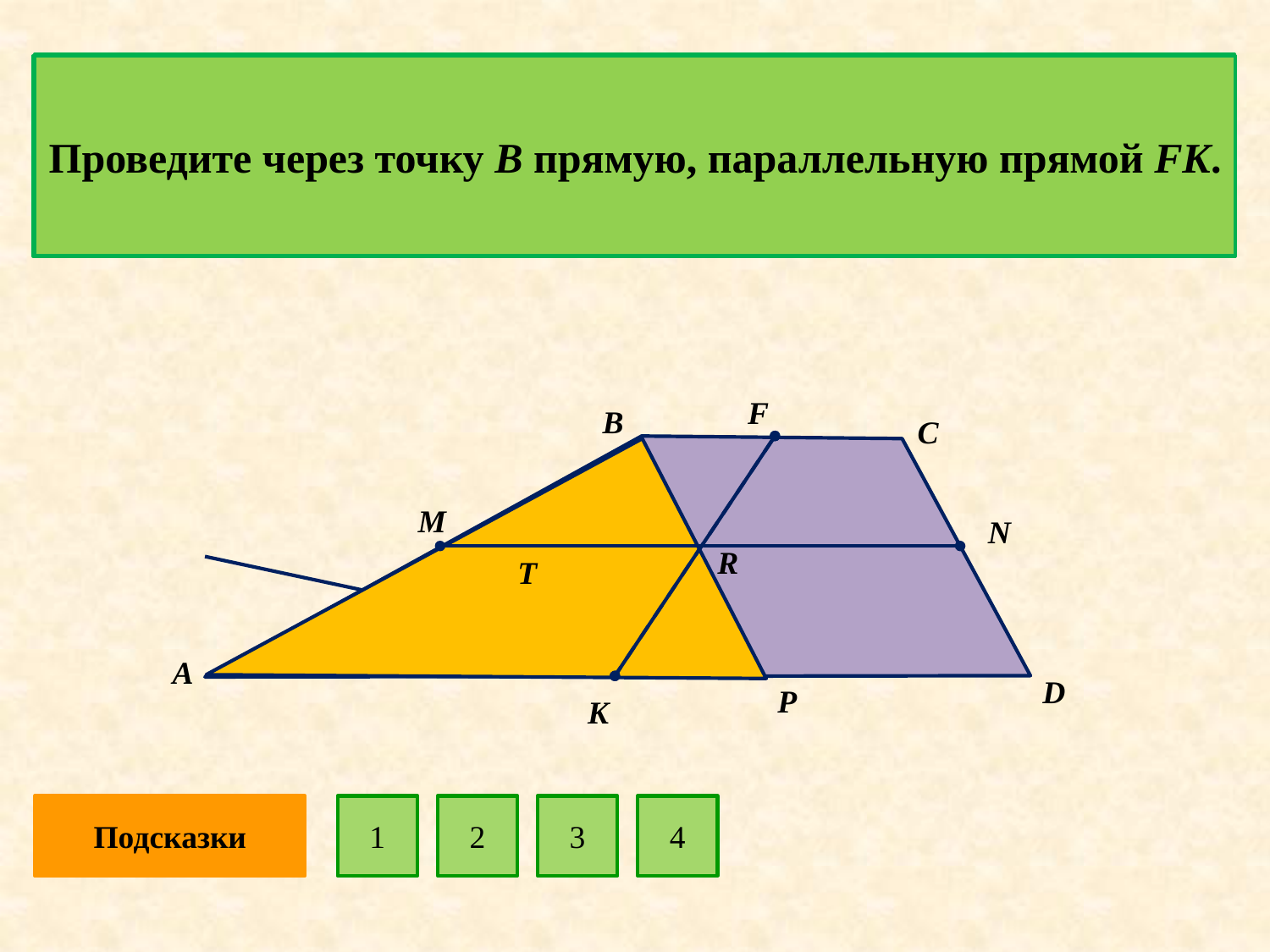

Почему прямая ВР  проходит через точку R?
Чему равна средняя линия трапеции?
Проведите  через точку В прямую,
параллельную прямой CD.
Каким будет Δ АВР ?
Проведите через точку В прямую, параллельную прямой FK.
# Углы при одном из оснований трапеции равны 77° и 13°, а отрезки, соединяющие середины противоположных сторон трапеции, равны 11 и 10. Найдите основания трапеции.
F
B
C

M
N
R
T
А
D
P
K
Подсказки
1
2
3
4